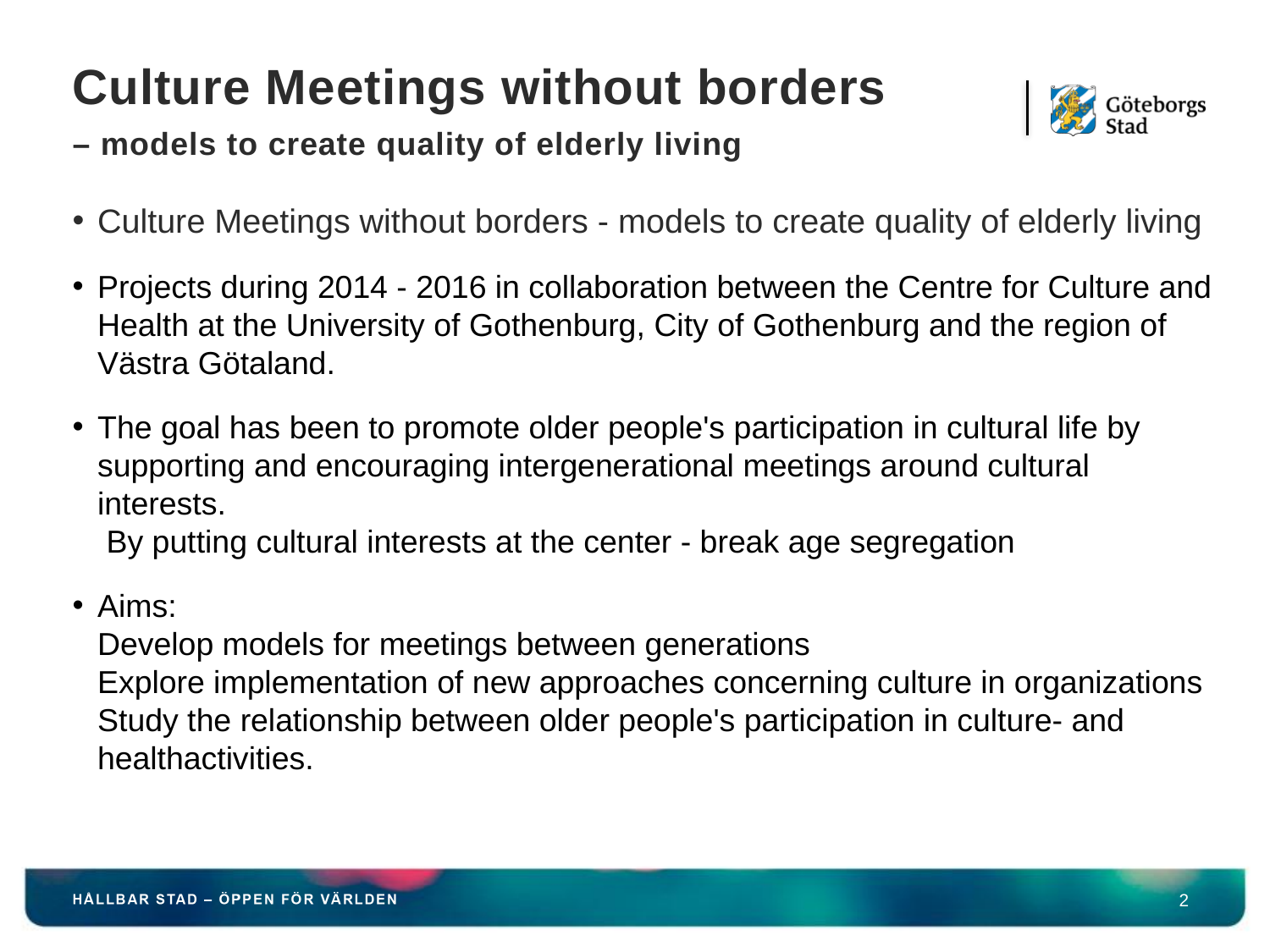

# Culture Meetings without borders – models to create quality of elderly living
Culture Meetings without borders - models to create quality of elderly living
Projects during 2014 - 2016 in collaboration between the Centre for Culture and Health at the University of Gothenburg, City of Gothenburg and the region of Västra Götaland.
The goal has been to promote older people's participation in cultural life by supporting and encouraging intergenerational meetings around cultural interests.
 By putting cultural interests at the center - break age segregation
Aims:
Develop models for meetings between generations
Explore implementation of new approaches concerning culture in organizations
Study the relationship between older people's participation in culture- and healthactivities.
2